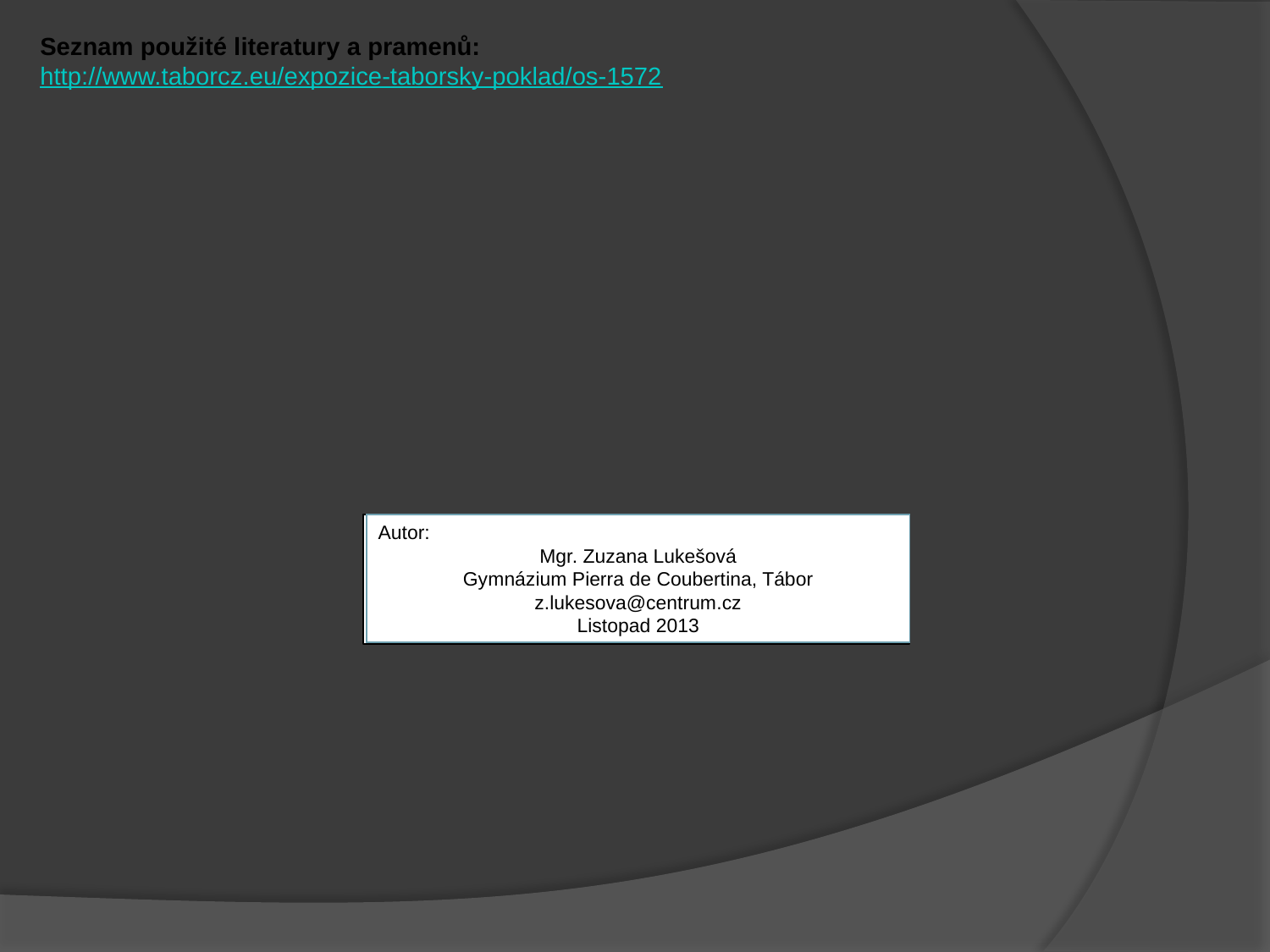

Seznam použité literatury a pramenů:
http://www.taborcz.eu/expozice-taborsky-poklad/os-1572

Autor:
Mgr. Zuzana Lukešová
Gymnázium Pierra de Coubertina, Tábor
z.lukesova@centrum.cz
Listopad 2013